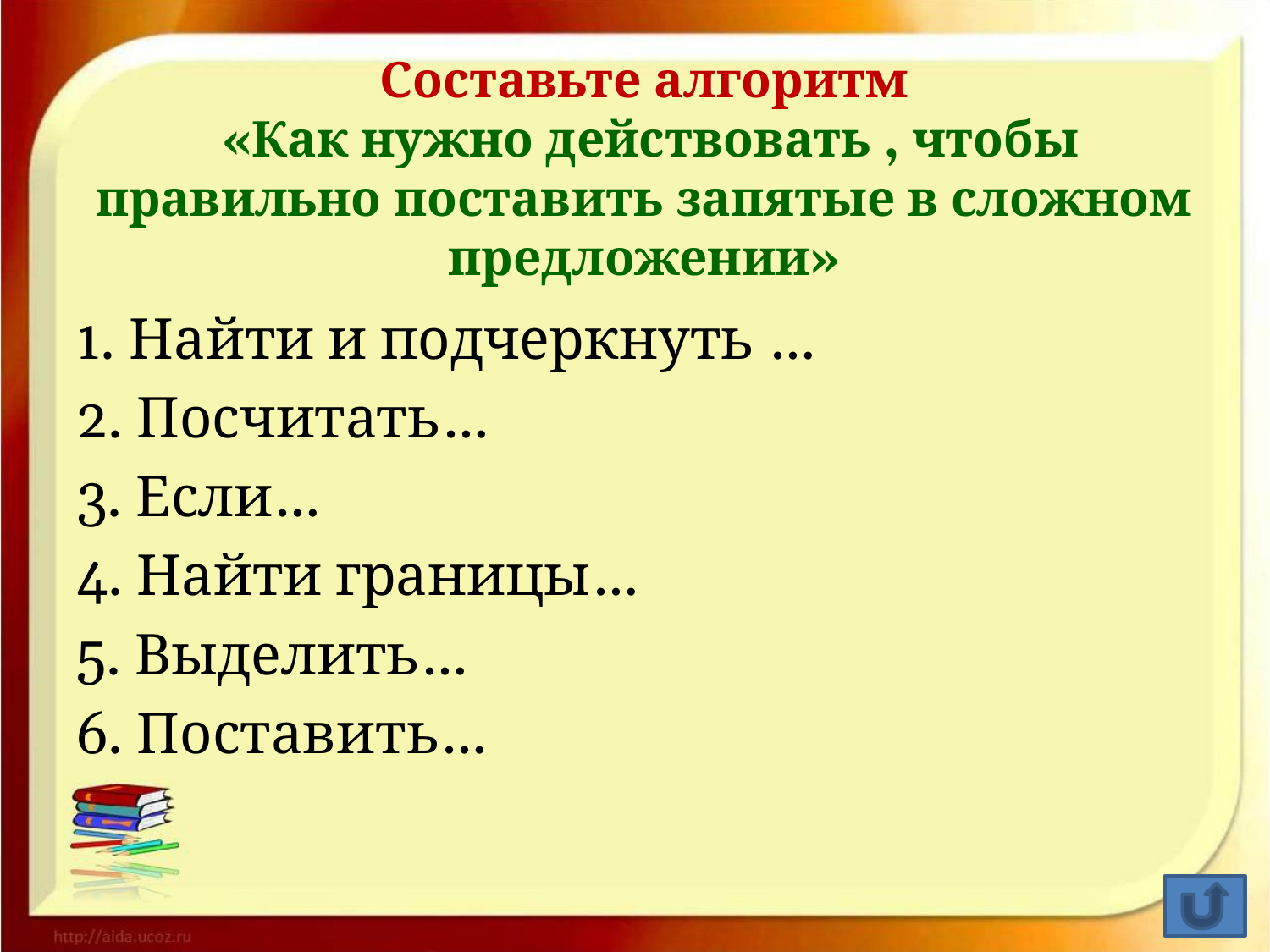

# Составьте алгоритм «Как нужно действовать , чтобы правильно поставить запятые в сложном предложении»
1. Найти и подчеркнуть …
2. Посчитать…
3. Если…
4. Найти границы…
5. Выделить…
6. Поставить…